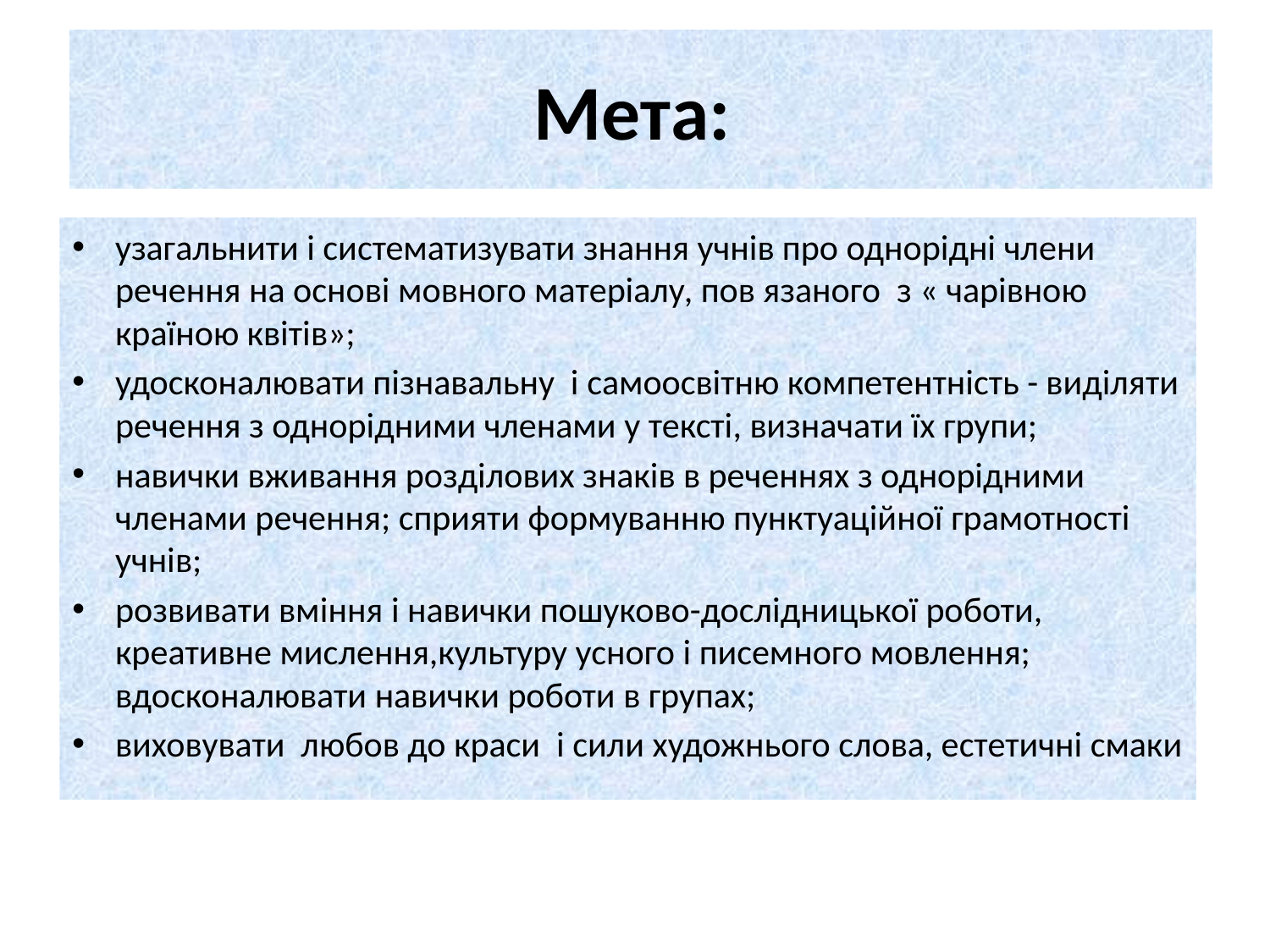

# Мета:
узагальнити і систематизувати знання учнів про однорідні члени речення на основі мовного матеріалу, пов язаного  з « чарівною країною квітів»;
удосконалювати пізнавальну  і самоосвітню компетентність - виділяти речення з однорідними членами у тексті, визначати їх групи;
навички вживання розділових знаків в реченнях з однорідними членами речення; сприяти формуванню пунктуаційної грамотності учнів;
розвивати вміння і навички пошуково-дослідницької роботи, креативне мислення,культуру усного і писемного мовлення; вдосконалювати навички роботи в групах;
виховувати  любов до краси  і сили художнього слова, естетичні смаки